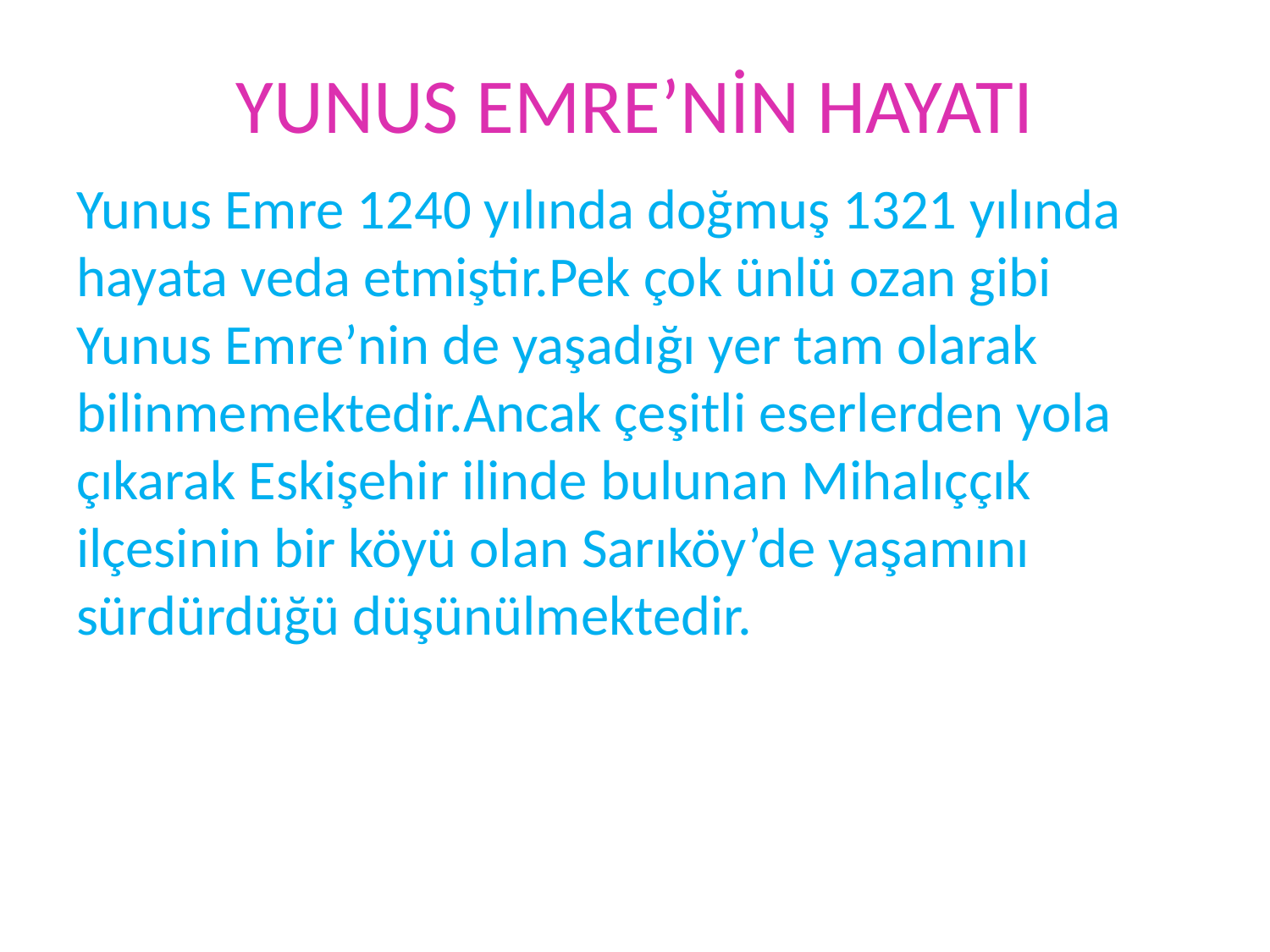

# YUNUS EMRE’NİN HAYATI
Yunus Emre 1240 yılında doğmuş 1321 yılında hayata veda etmiştir.Pek çok ünlü ozan gibi Yunus Emre’nin de yaşadığı yer tam olarak bilinmemektedir.Ancak çeşitli eserlerden yola çıkarak Eskişehir ilinde bulunan Mihalıççık ilçesinin bir köyü olan Sarıköy’de yaşamını sürdürdüğü düşünülmektedir.